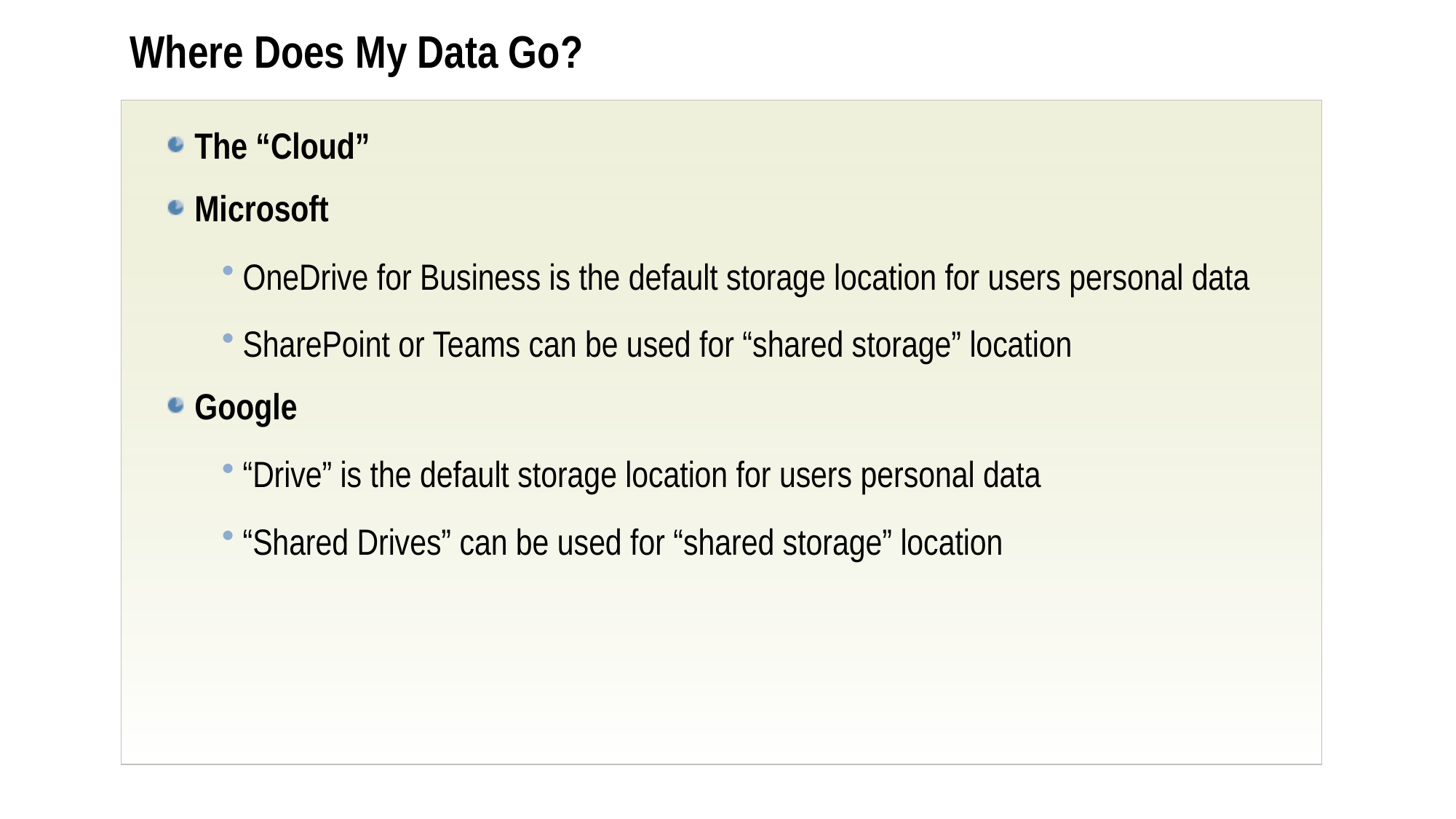

# Where Does My Data Go?
The “Cloud”
Microsoft
OneDrive for Business is the default storage location for users personal data
SharePoint or Teams can be used for “shared storage” location
Google
“Drive” is the default storage location for users personal data
“Shared Drives” can be used for “shared storage” location